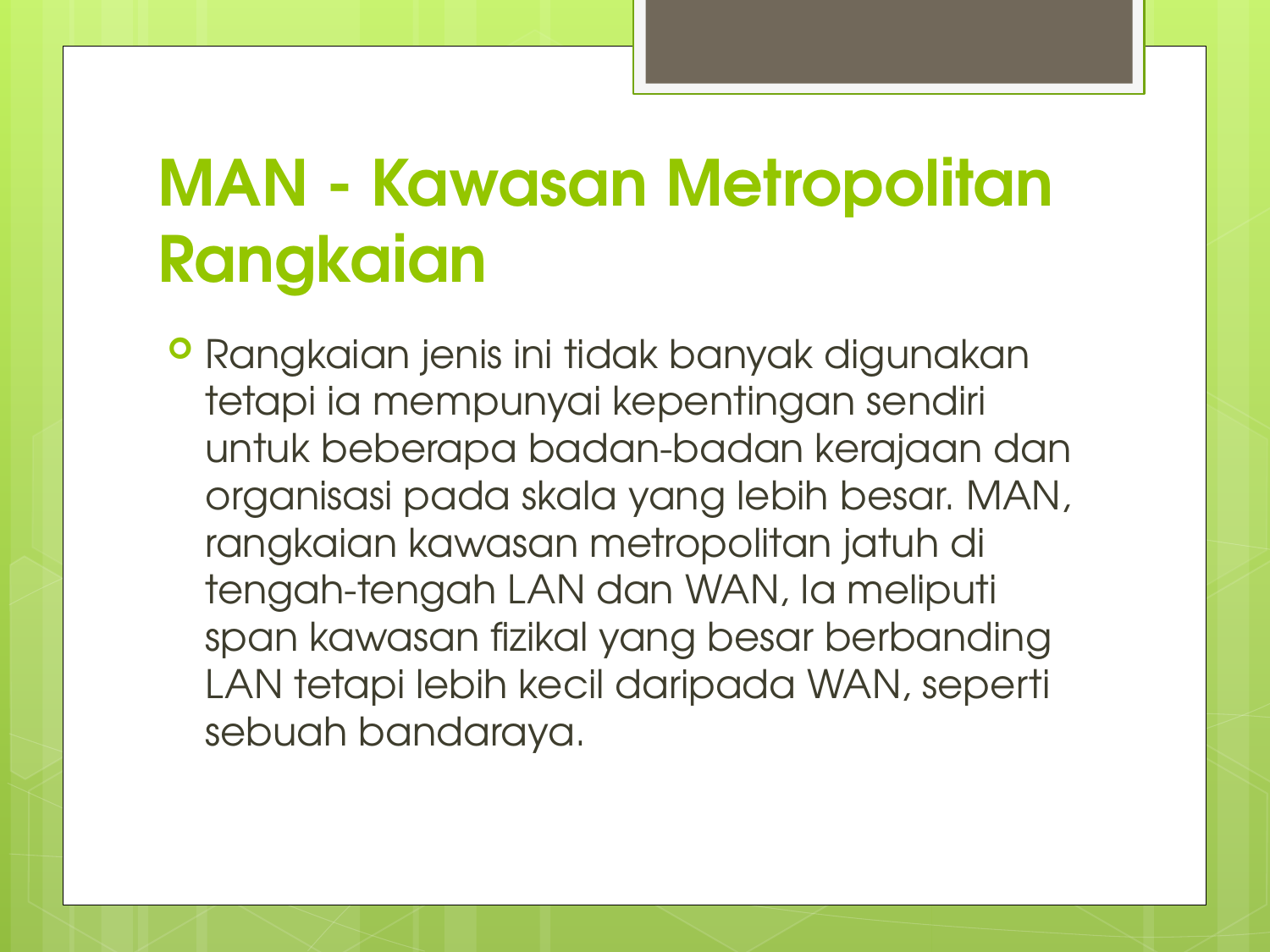

# MAN - Kawasan Metropolitan Rangkaian
Rangkaian jenis ini tidak banyak digunakan tetapi ia mempunyai kepentingan sendiri untuk beberapa badan-badan kerajaan dan organisasi pada skala yang lebih besar. MAN, rangkaian kawasan metropolitan jatuh di tengah-tengah LAN dan WAN, Ia meliputi span kawasan fizikal yang besar berbanding LAN tetapi lebih kecil daripada WAN, seperti sebuah bandaraya.